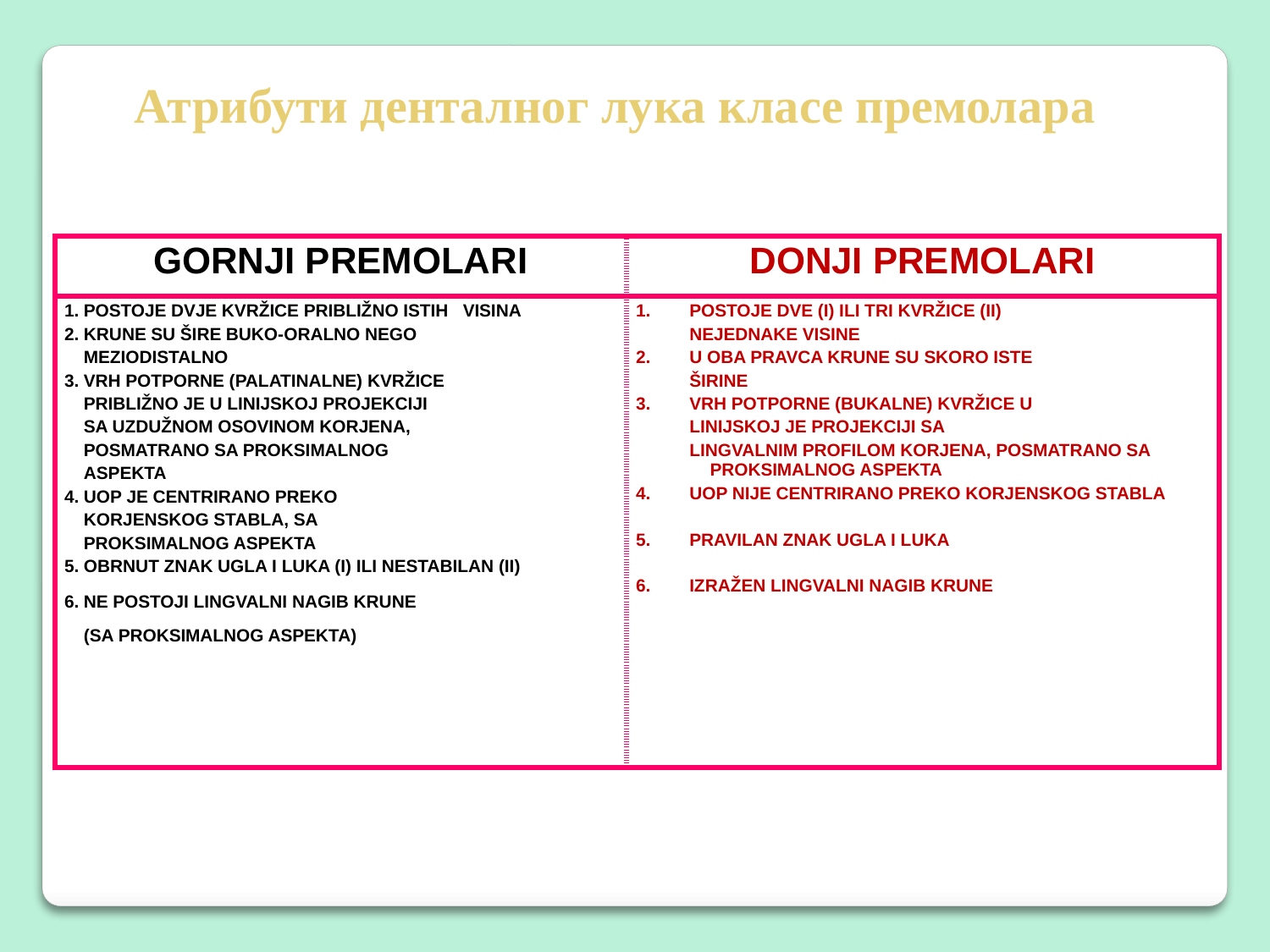

Атрибути денталног лука класе премолара
| GORNJI PREMOLARI | DONJI PREMOLARI |
| --- | --- |
| 1. POSTOJE DVJE KVRŽICE PRIBLIŽNO ISTIH VISINA 2. KRUNE SU ŠIRE BUKO-ORALNO NEGO MEZIODISTALNO 3. VRH POTPORNE (PALATINALNE) KVRŽICE PRIBLIŽNO JE U LINIJSKOJ PROJEKCIJI SA UZDUŽNOM OSOVINOM KORJENA, POSMATRANO SA PROKSIMALNOG ASPEKTA 4. UOP JE CENTRIRANO PREKO KORJENSKOG STABLA, SA PROKSIMALNOG ASPEKTA 5. OBRNUT ZNAK UGLA I LUKA (I) ILI NESTABILAN (II) 6. NE POSTOJI LINGVALNI NAGIB KRUNE (SA PROKSIMALNOG ASPEKTA) | 1. POSTOJE DVE (I) ILI TRI KVRŽICE (II) NEJEDNAKE VISINE 2. U OBA PRAVCA KRUNE SU SKORO ISTE ŠIRINE 3. VRH POTPORNE (BUKALNE) KVRŽICE U LINIJSKOJ JE PROJEKCIJI SA LINGVALNIM PROFILOM KORJENA, POSMATRANO SA PROKSIMALNOG ASPEKTA 4. UOP NIJE CENTRIRANO PREKO KORJENSKOG STABLA 5. PRAVILAN ZNAK UGLA I LUKA 6. IZRAŽEN LINGVALNI NAGIB KRUNE |